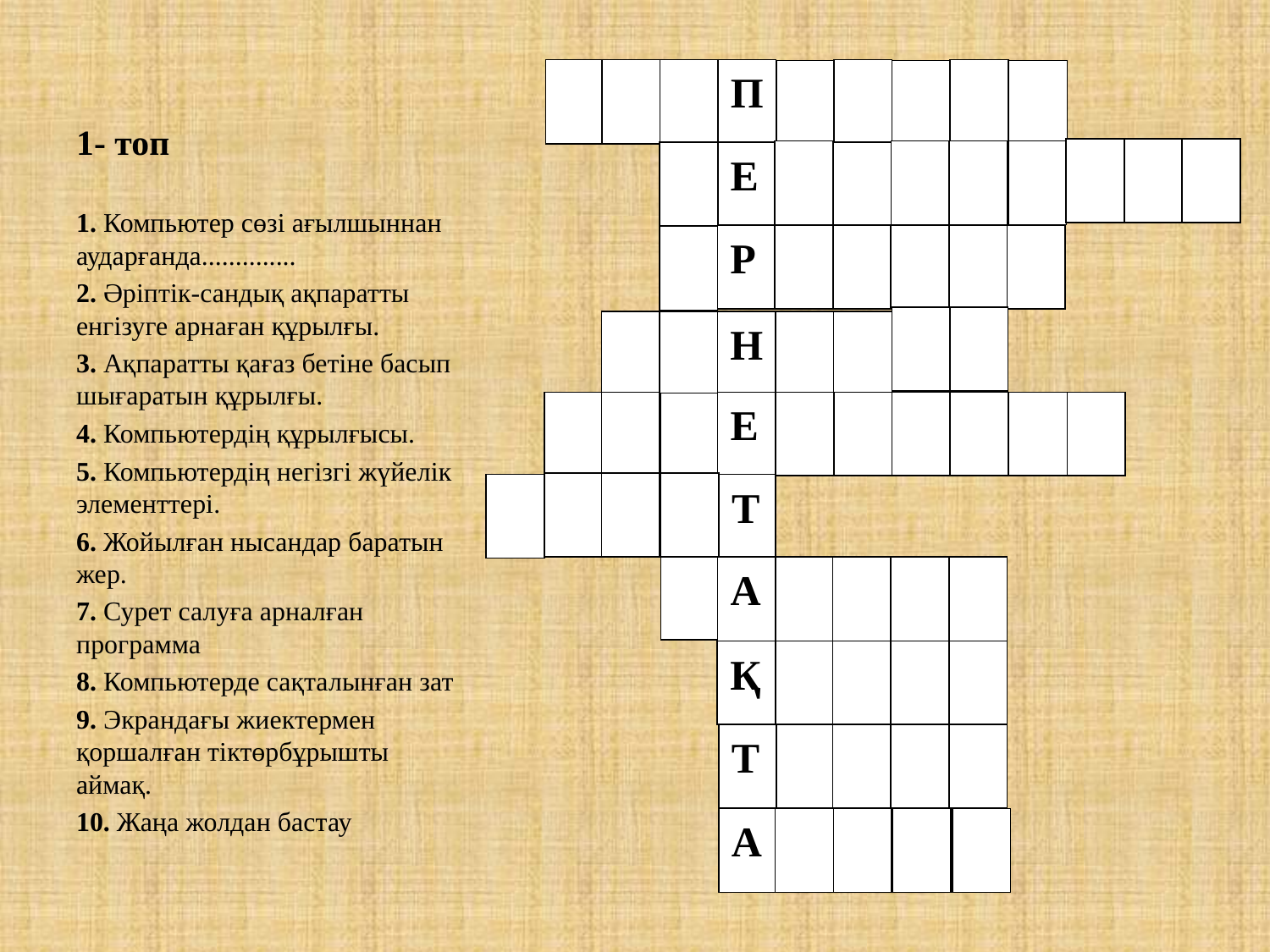

# 1- топ

П

Е

Р

Н

Е

Т

А

Қ

Т

А
1. Компьютер сөзі ағылшыннан аударғанда..............
2. Әріптік-сандық ақпаратты енгізуге арнаған құрылғы.
3. Ақпаратты қағаз бетіне басып шығаратын құрылғы.
4. Компьютердің құрылғысы.
5. Компьютердің негізгі жүйелік элементтері.
6. Жойылған нысандар баратын жер.
7. Сурет салуға арналған программа
8. Компьютерде сақталынған зат
9. Экрандағы жиектермен қоршалған тіктөрбұрышты аймақ.
10. Жаңа жолдан бастау